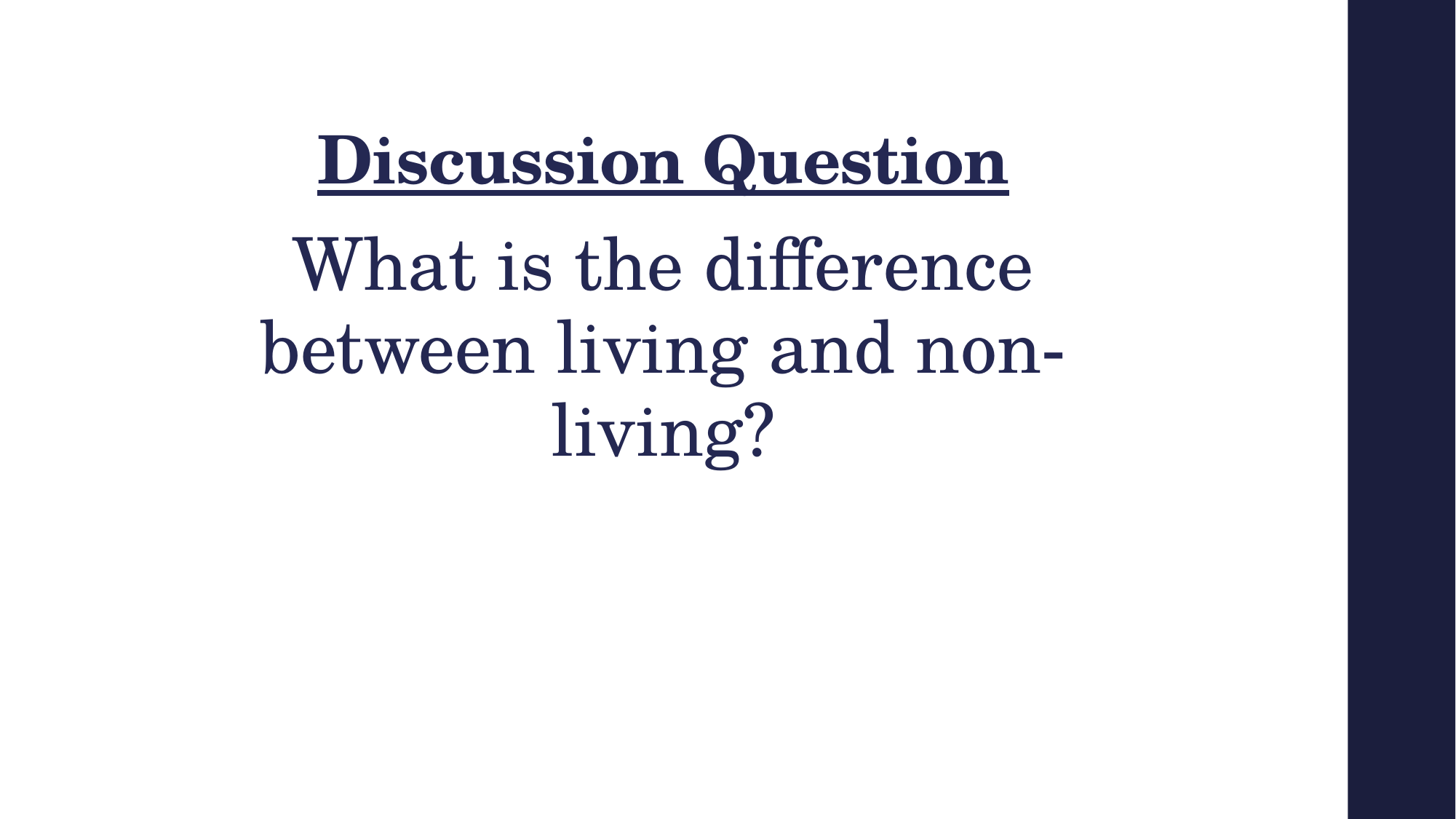

# Discussion Question
What is the difference between living and non-living?